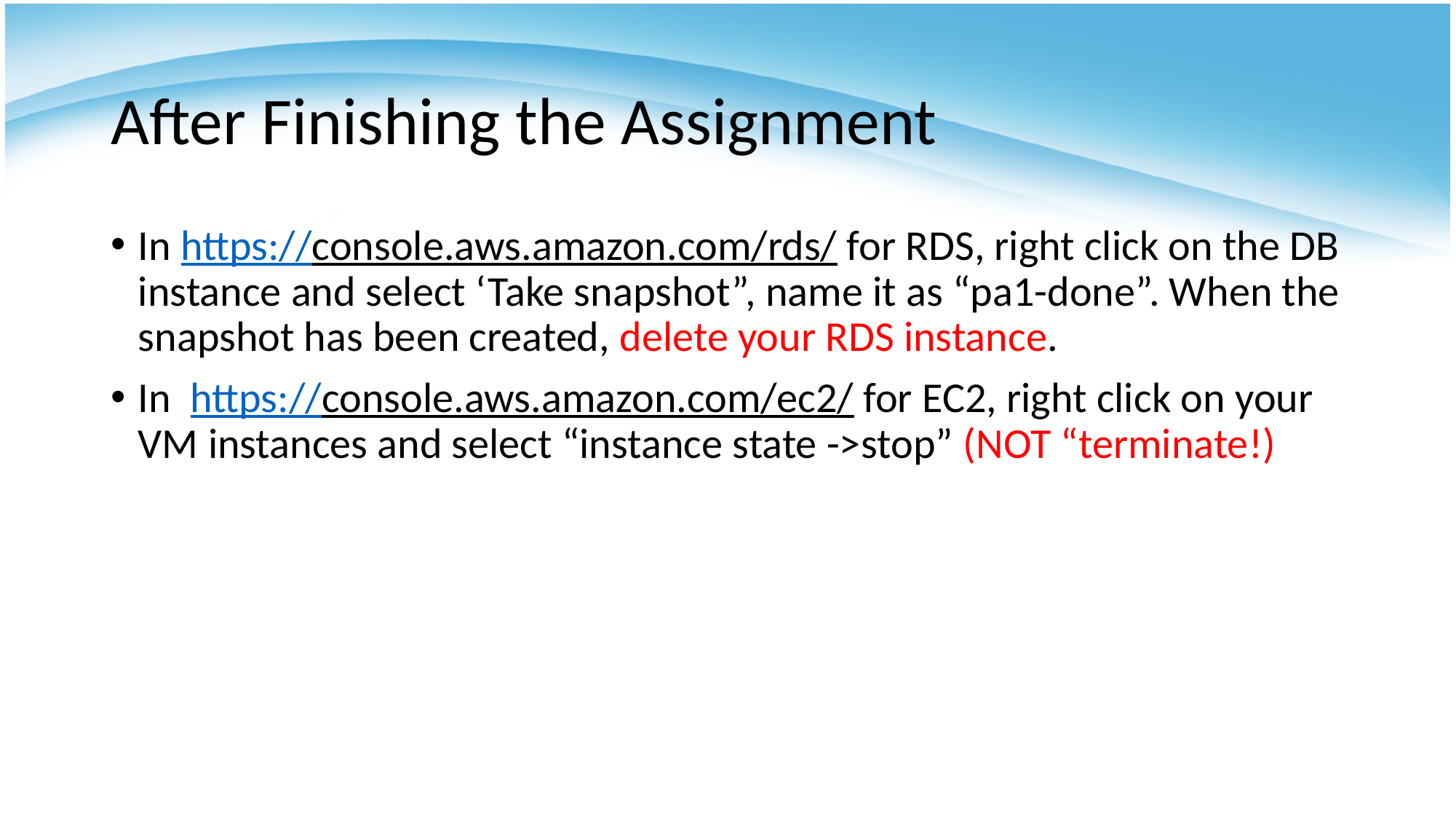

# After Finishing the Assignment
In https://console.aws.amazon.com/rds/ for RDS, right click on the DB instance and select ‘Take snapshot”, name it as “pa1-done”. When the snapshot has been created, delete your RDS instance.
In  https://console.aws.amazon.com/ec2/ for EC2, right click on your VM instances and select “instance state ->stop” (NOT “terminate!)